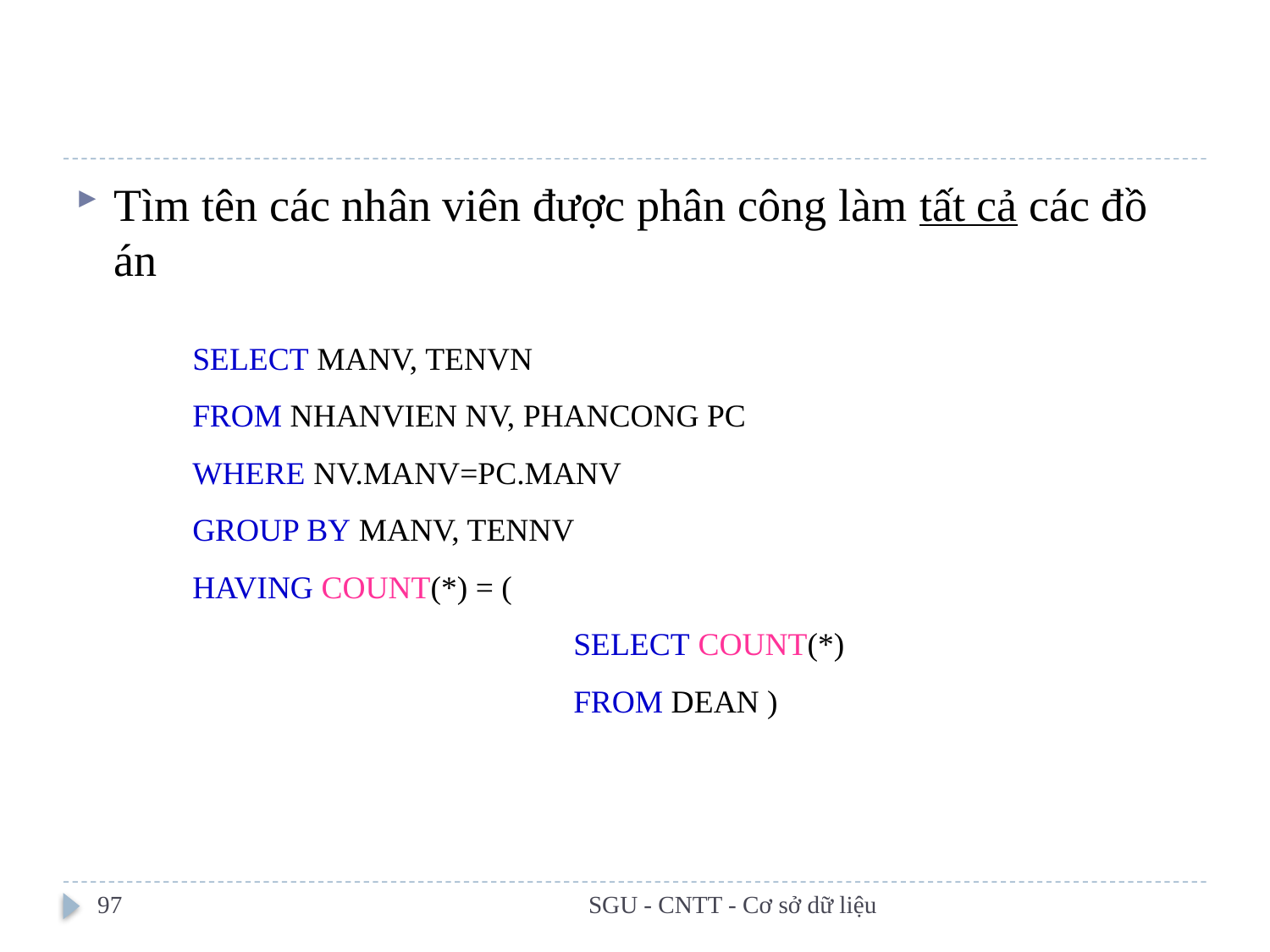

#
Tìm tên các nhân viên được phân công làm tất cả các đồ án

SELECT MANV, TENVN
FROM NHANVIEN NV, PHANCONG PC
WHERE NV.MANV=PC.MANV
GROUP BY MANV, TENNV
HAVING COUNT(*) = (
			SELECT COUNT(*)
			FROM DEAN )
97
SGU - CNTT - Cơ sở dữ liệu